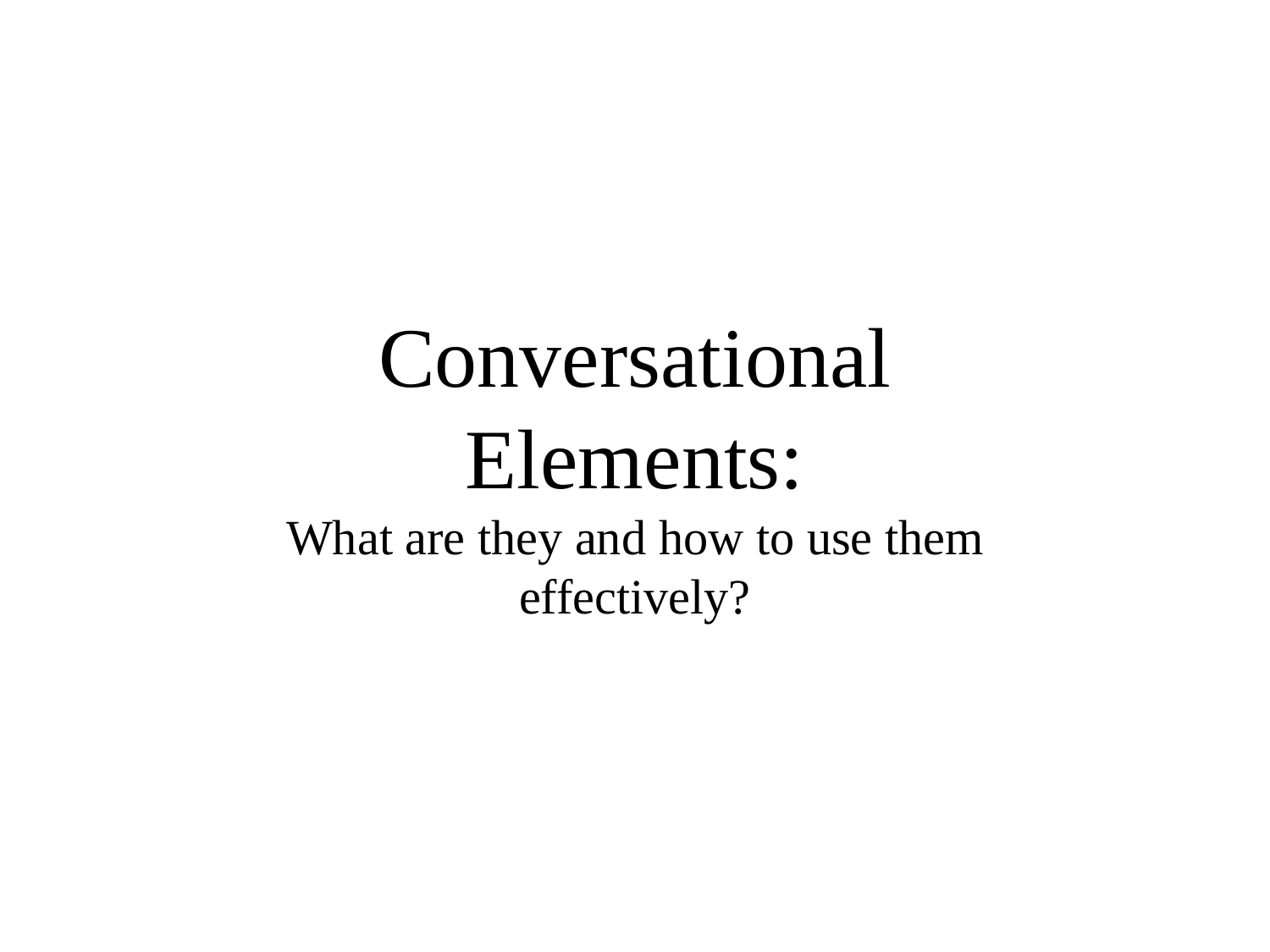

Conversational Elements:
What are they and how to use them effectively?